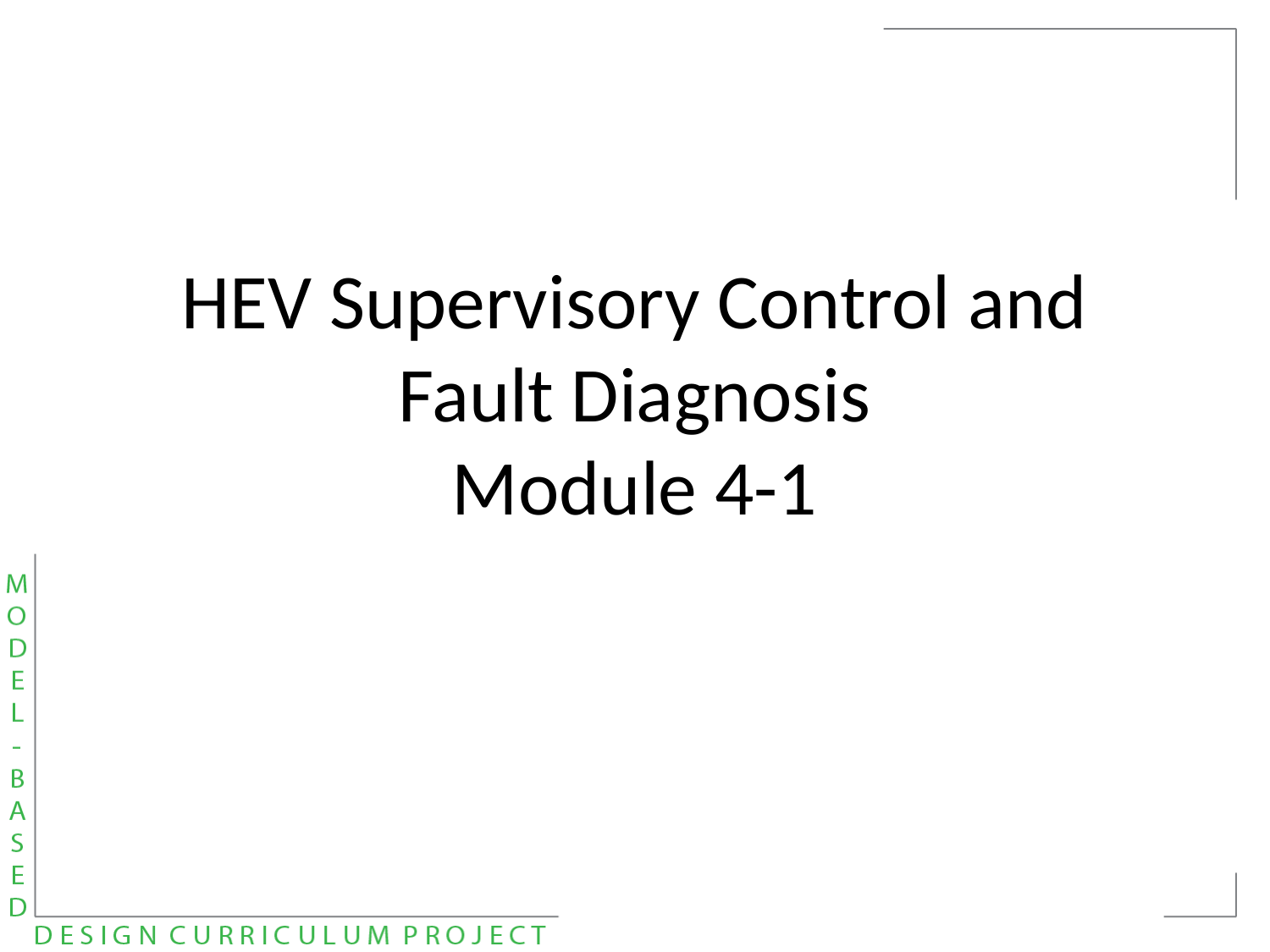

HEV Supervisory Control and Fault Diagnosis
Module 4-1